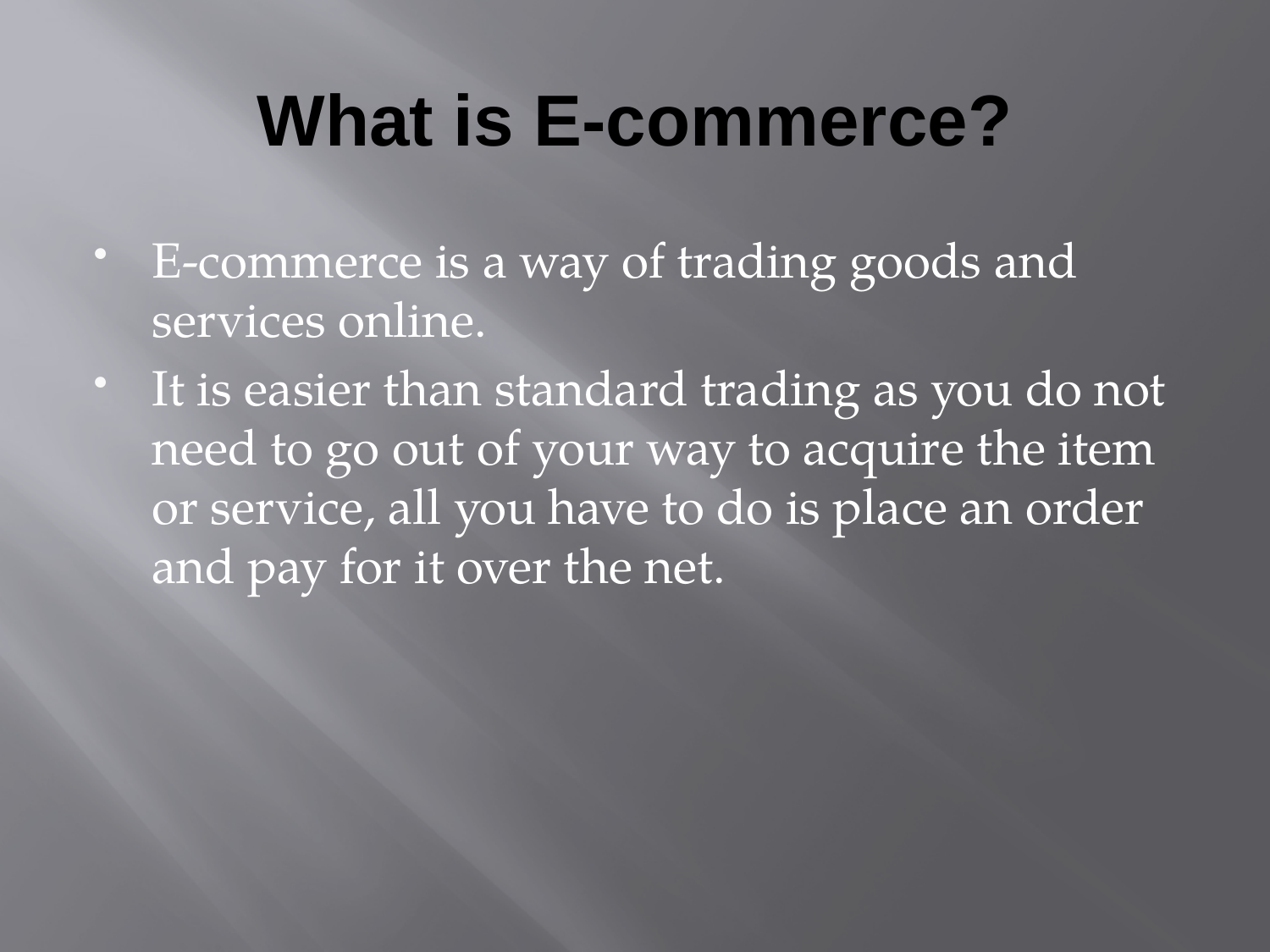

# What is E-commerce?
E-commerce is a way of trading goods and services online.
It is easier than standard trading as you do not need to go out of your way to acquire the item or service, all you have to do is place an order and pay for it over the net.